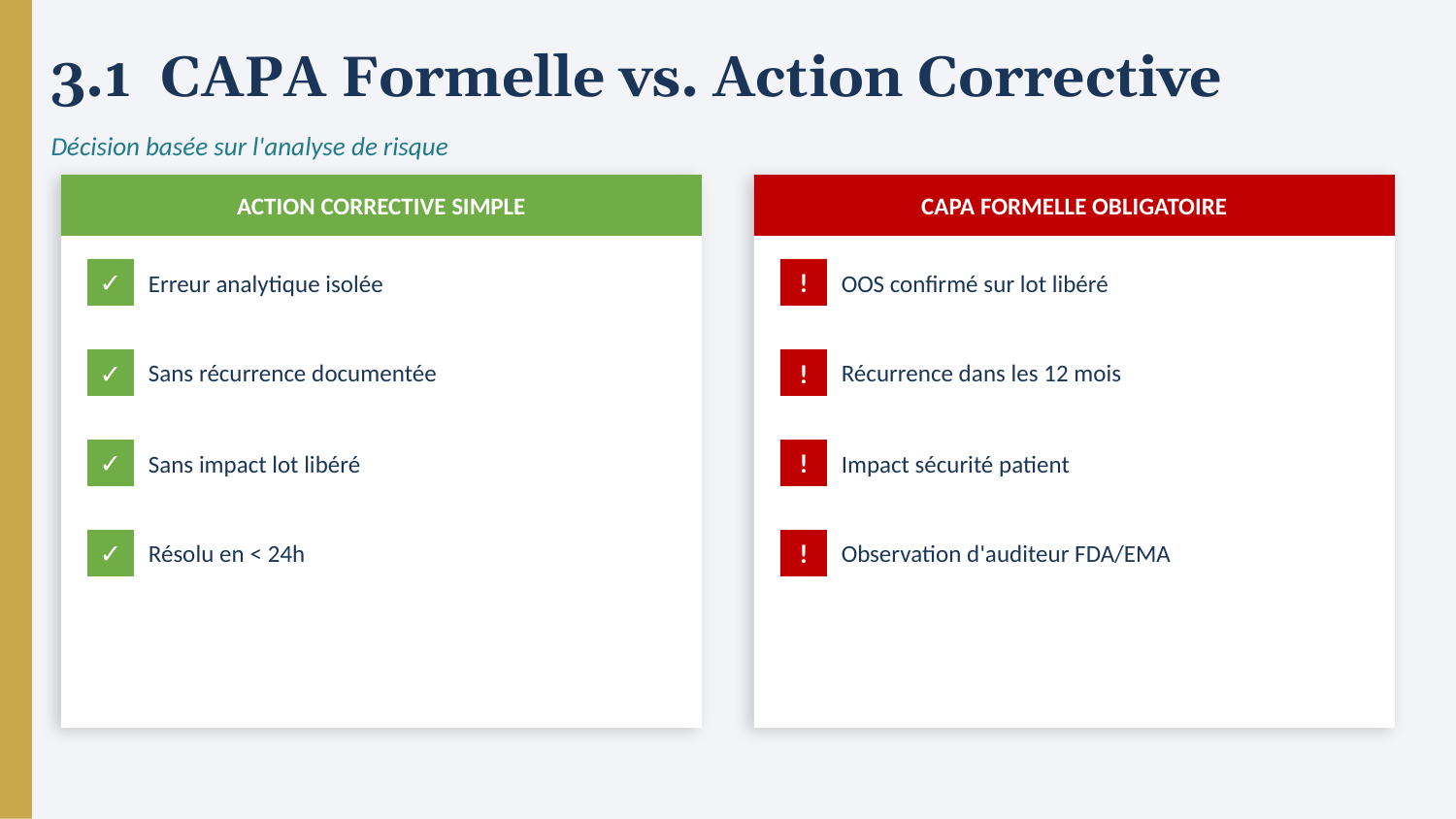

3.1  CAPA Formelle vs. Action Corrective
Décision basée sur l'analyse de risque

ACTION CORRECTIVE SIMPLE

CAPA FORMELLE OBLIGATOIRE

✓
Erreur analytique isolée

!
OOS confirmé sur lot libéré

✓
Sans récurrence documentée

!
Récurrence dans les 12 mois

✓
Sans impact lot libéré

!
Impact sécurité patient

✓
Résolu en < 24h

!
Observation d'auditeur FDA/EMA